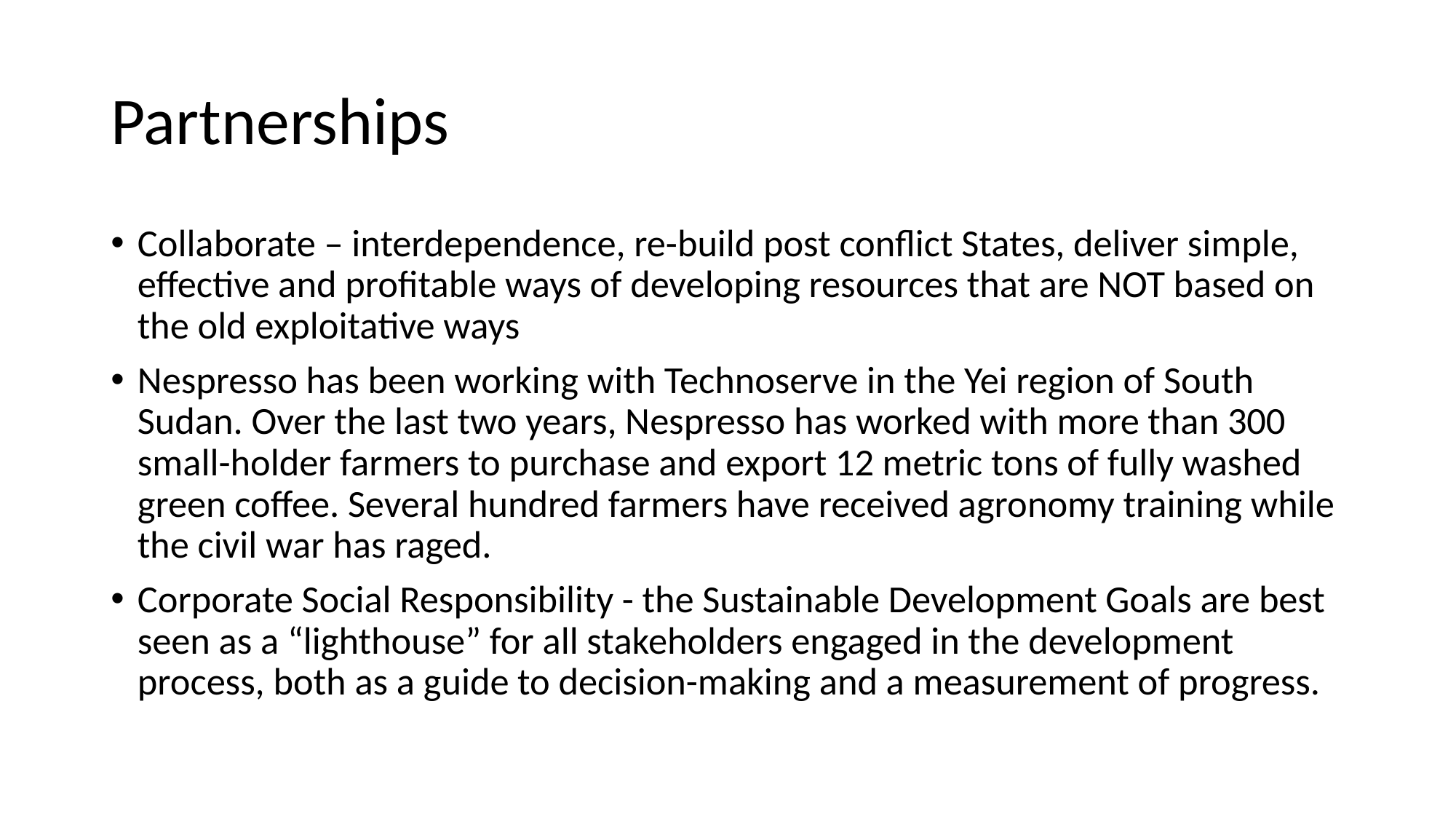

# Partnerships
Collaborate – interdependence, re-build post conflict States, deliver simple, effective and profitable ways of developing resources that are NOT based on the old exploitative ways
Nespresso has been working with Technoserve in the Yei region of South Sudan. Over the last two years, Nespresso has worked with more than 300 small-holder farmers to purchase and export 12 metric tons of fully washed green coffee. Several hundred farmers have received agronomy training while the civil war has raged.
Corporate Social Responsibility - the Sustainable Development Goals are best seen as a “lighthouse” for all stakeholders engaged in the development process, both as a guide to decision-making and a measurement of progress.